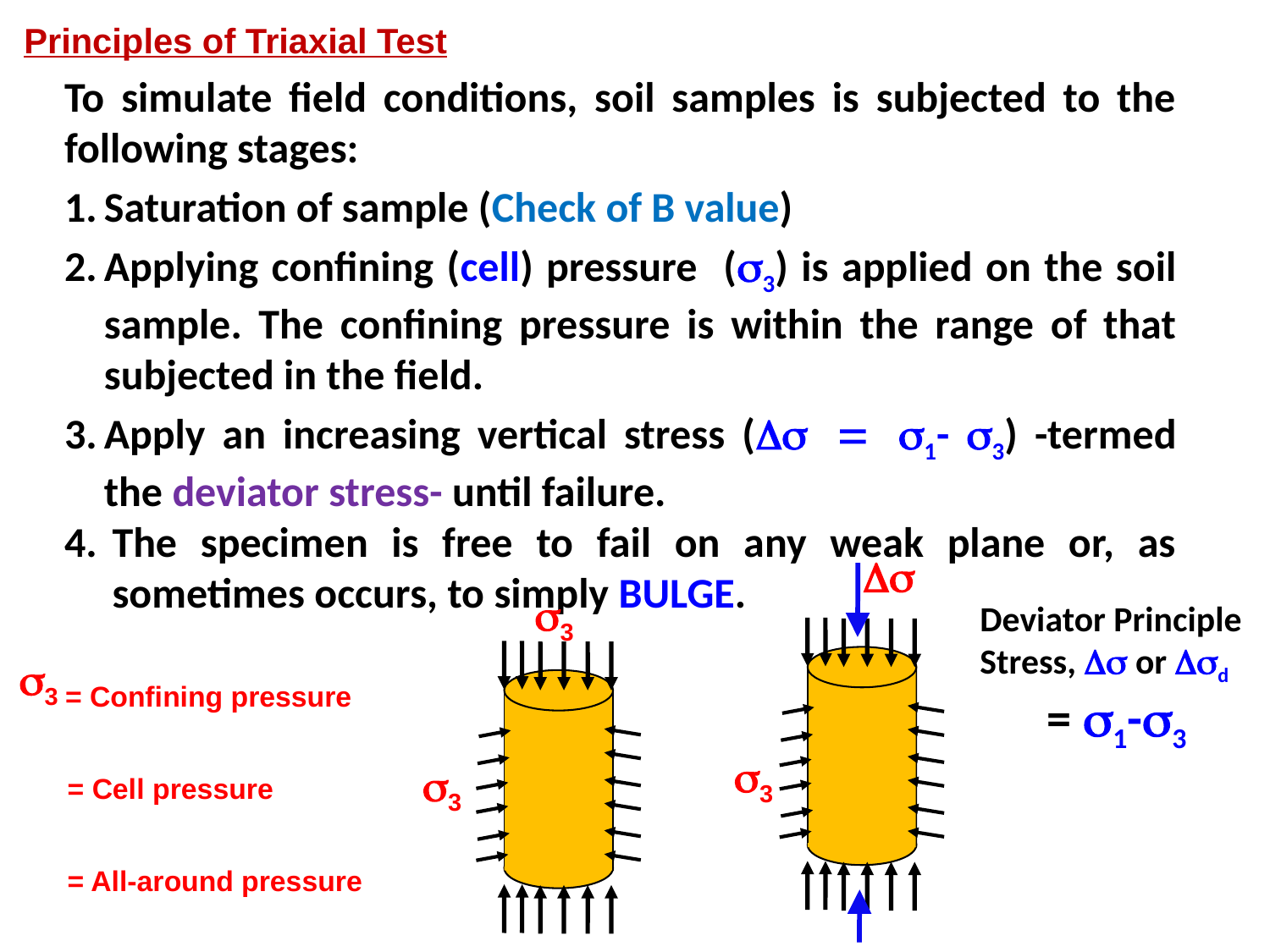

Principles of Triaxial Test
To simulate field conditions, soil samples is subjected to the following stages:
Saturation of sample (Check of B value)
Applying confining (cell) pressure  (σ3) is applied on the soil sample. The confining pressure is within the range of that subjected in the field.
Apply an increasing vertical stress (Δσ = σ1- σ3) -termed the deviator stress- until failure.
The specimen is free to fail on any weak plane or, as sometimes occurs, to simply BULGE.

Δσ
σ3

σ3

Deviator Principle Stress, Δσ or Δσd
      = σ1-σ3

σ3

σ3 = Confining pressure
      = Cell pressure
      = All-around pressure